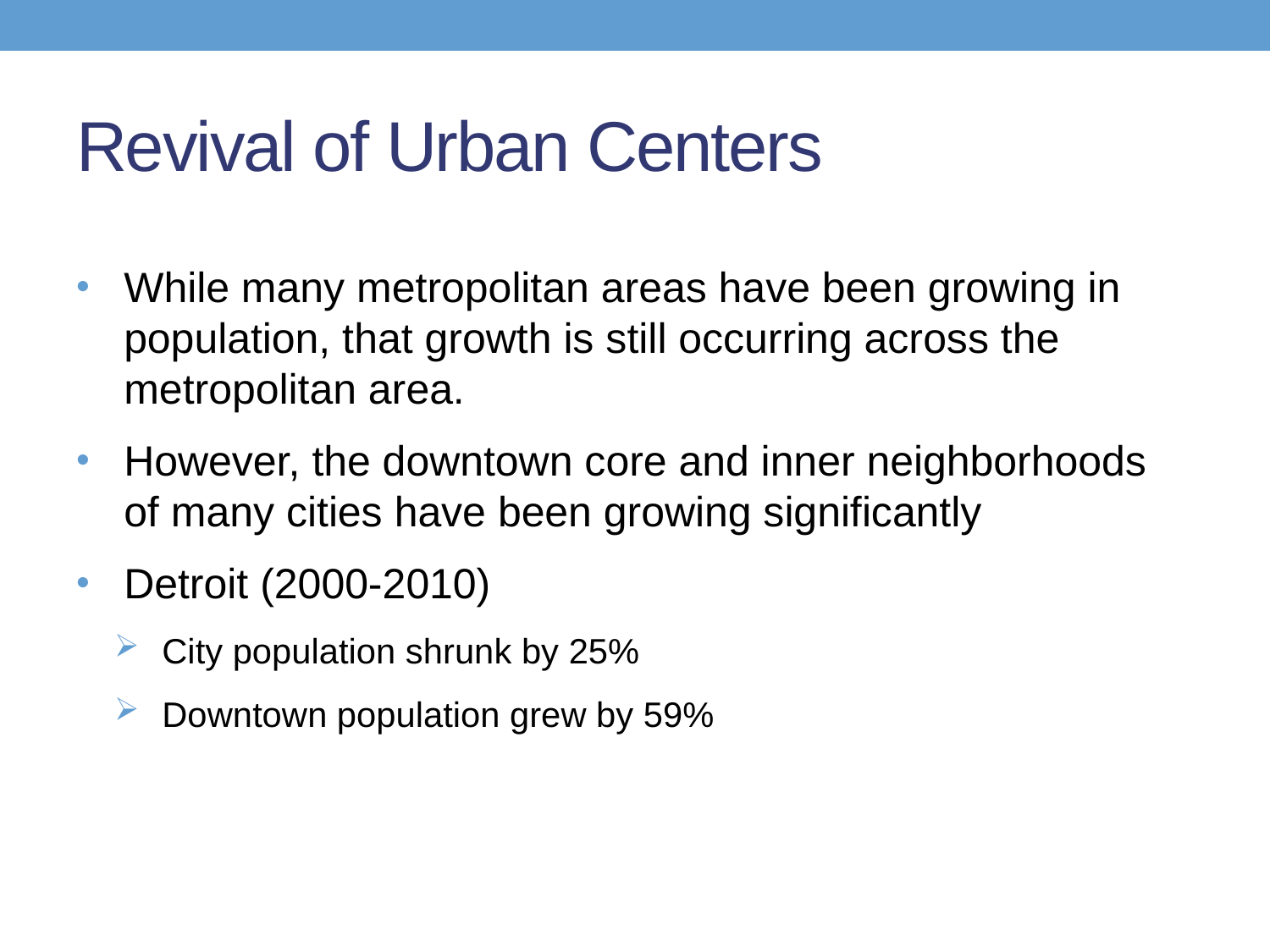

# Revival of Urban Centers
While many metropolitan areas have been growing in population, that growth is still occurring across the metropolitan area.
However, the downtown core and inner neighborhoods of many cities have been growing significantly
Detroit (2000-2010)
City population shrunk by 25%
Downtown population grew by 59%